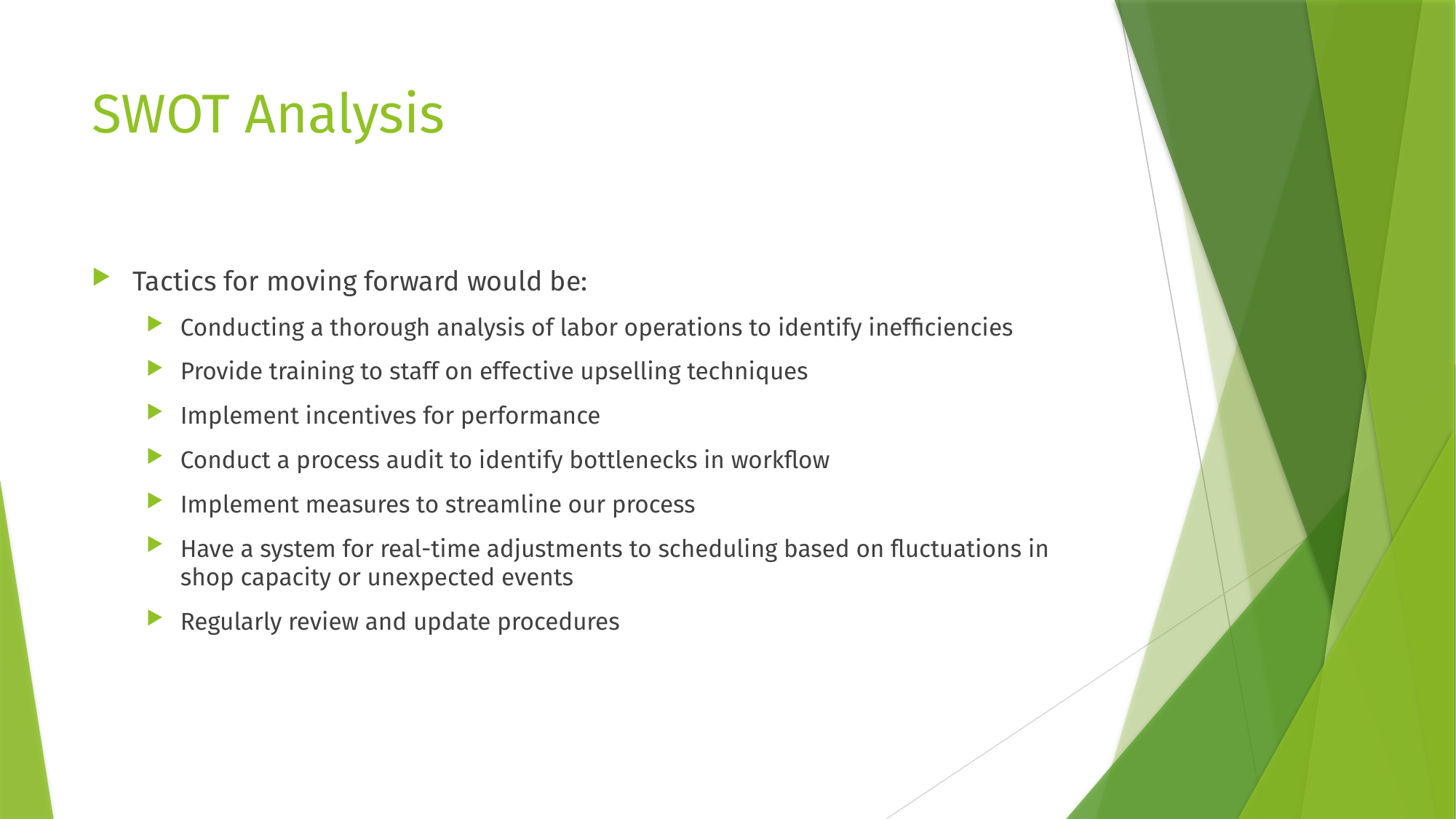

# SWOT Analysis
Tactics for moving forward would be:
Conducting a thorough analysis of labor operations to identify inefficiencies
Provide training to staff on effective upselling techniques
Implement incentives for performance
Conduct a process audit to identify bottlenecks in workflow
Implement measures to streamline our process
Have a system for real-time adjustments to scheduling based on fluctuations in shop capacity or unexpected events
Regularly review and update procedures